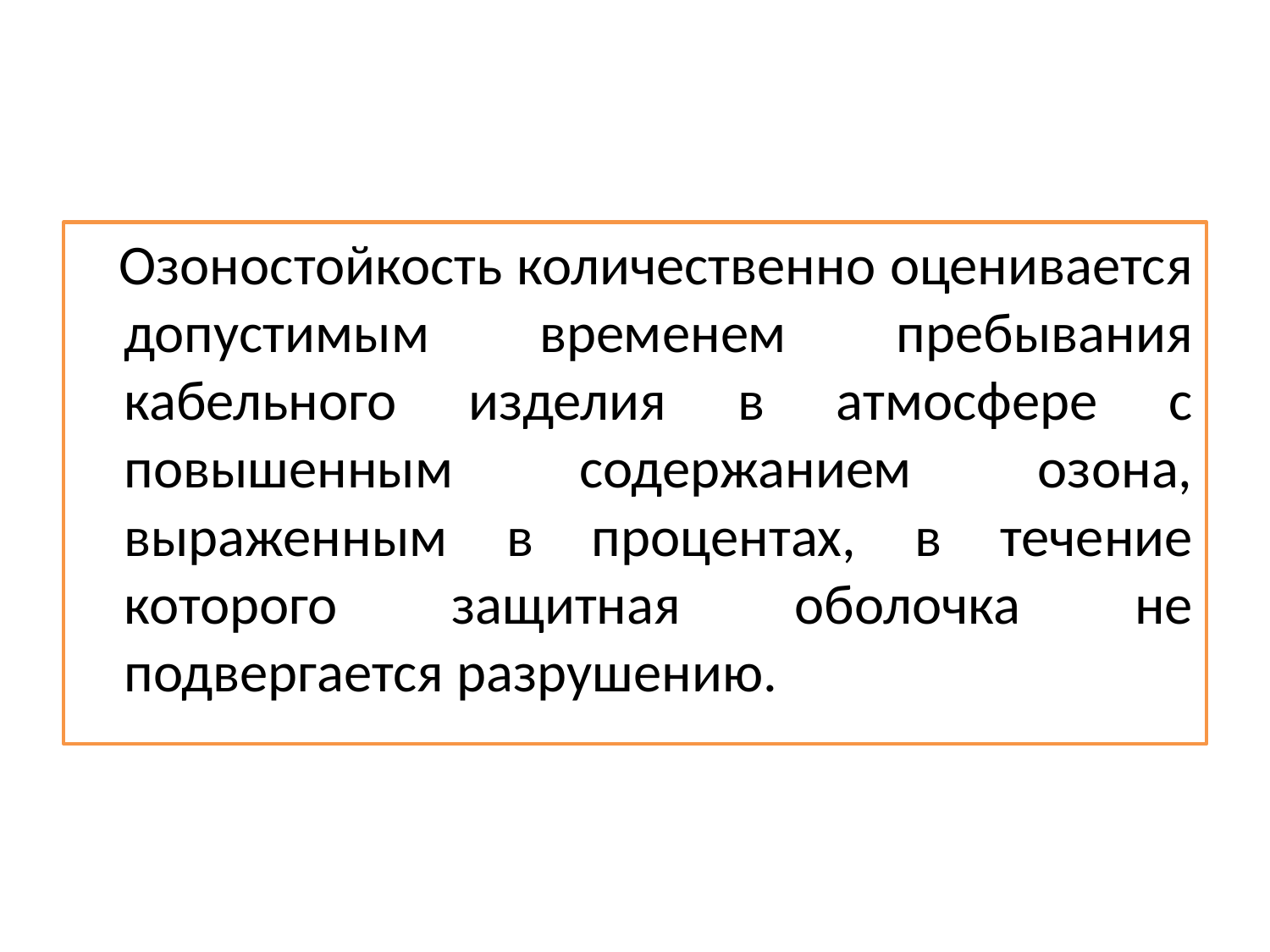

#
   Озоностойкость количественно оценивается допустимым временем пребывания кабельного изделия в атмосфере с повышенным содержанием озона, выраженным в процентах, в течение которого защитная оболочка не подвергается разрушению.